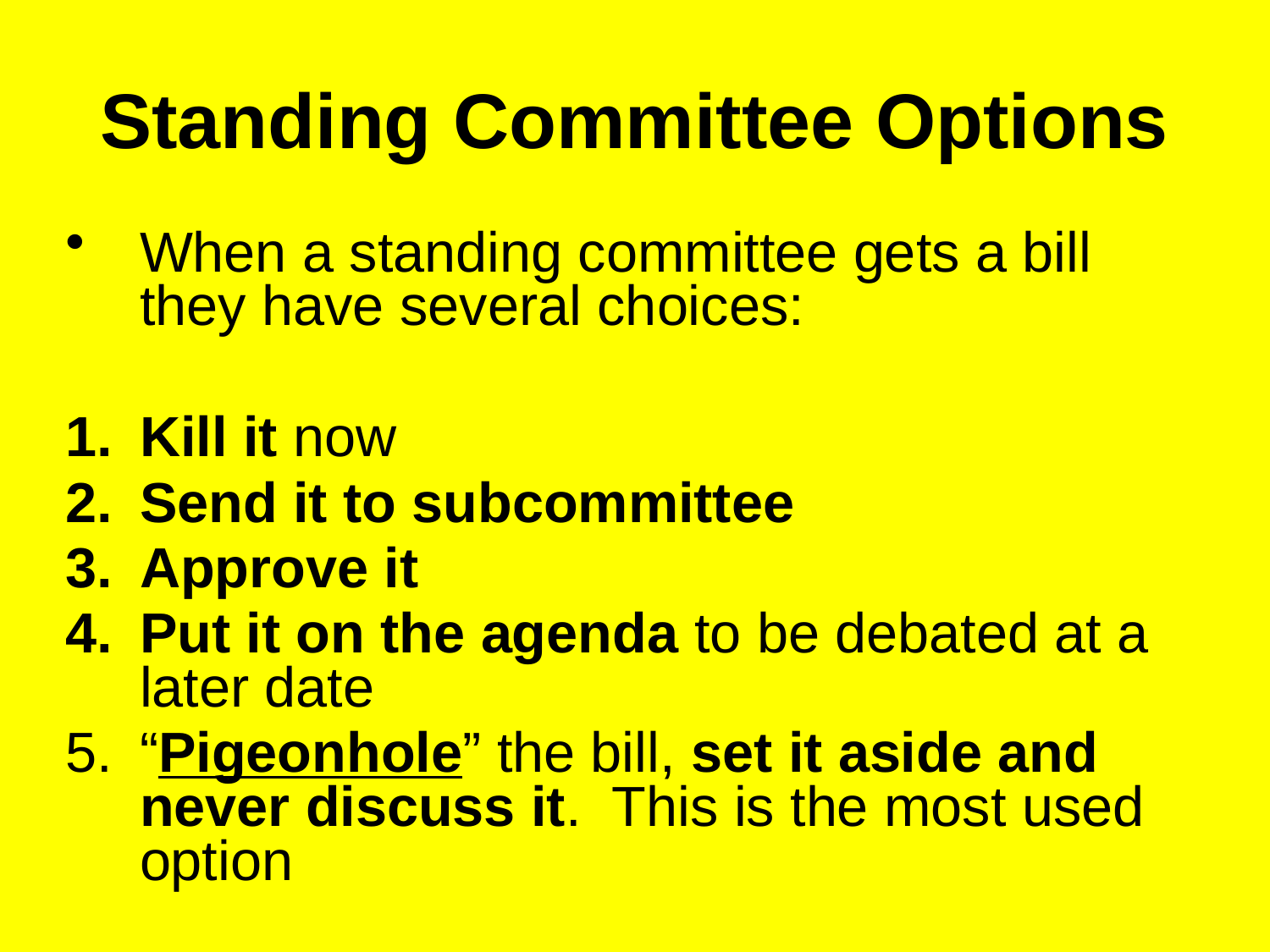

# Standing Committee Options
When a standing committee gets a bill they have several choices:

Kill it now
Send it to subcommittee
Approve it
Put it on the agenda to be debated at a later date
“Pigeonhole” the bill, set it aside and never discuss it.  This is the most used option